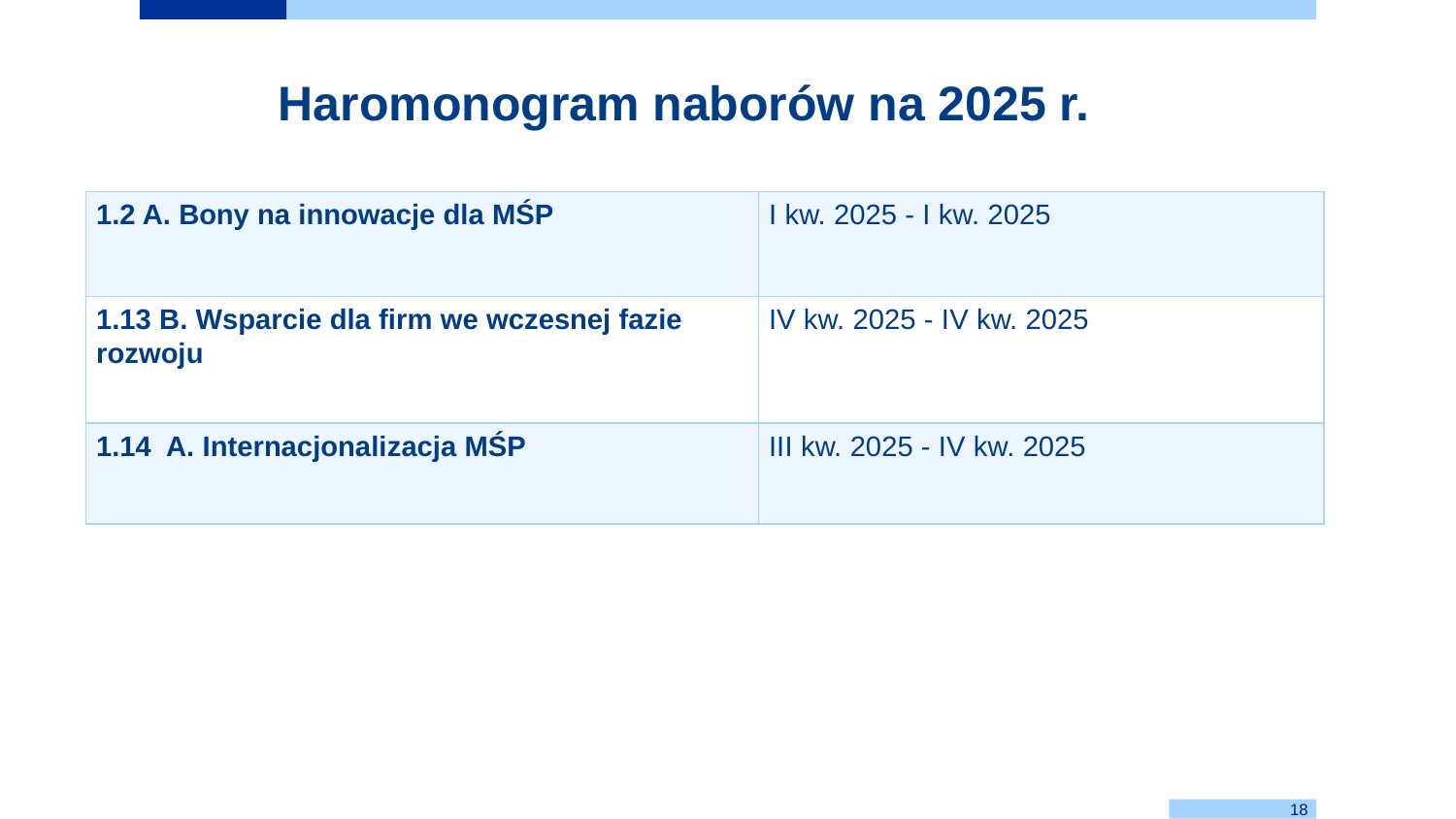

Haromonogram naborów na 2025 r.
| 1.2 A. Bony na innowacje dla MŚP | I kw. 2025 - I kw. 2025 |
| --- | --- |
| 1.13 B. Wsparcie dla firm we wczesnej fazie rozwoju | IV kw. 2025 - IV kw. 2025 |
| 1.14 A. Internacjonalizacja MŚP | III kw. 2025 - IV kw. 2025 |
18